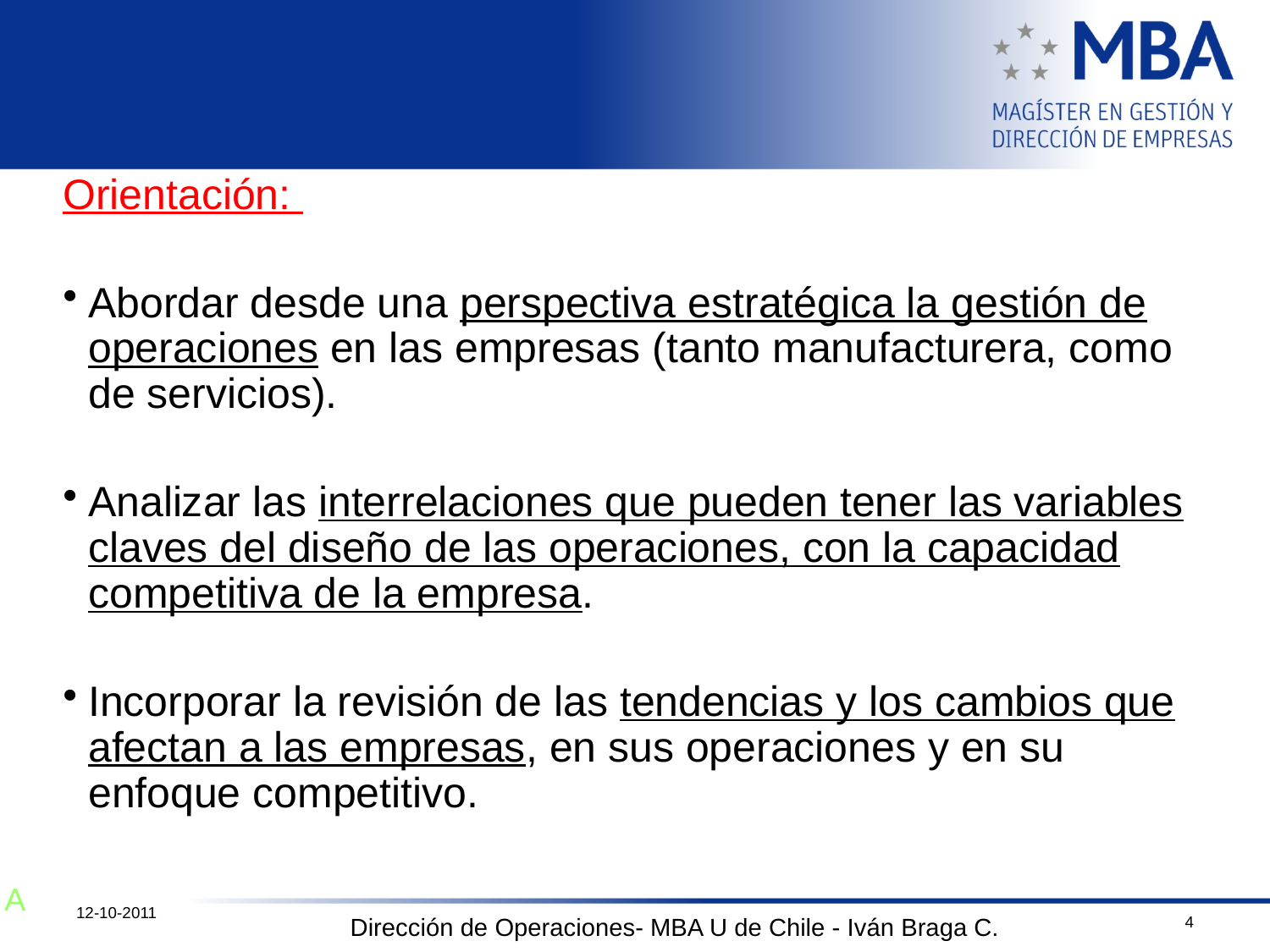

Orientación:

Abordar desde una perspectiva estratégica la gestión de operaciones en las empresas (tanto manufacturera, como de servicios).

Analizar las interrelaciones que pueden tener las variables claves del diseño de las operaciones, con la capacidad competitiva de la empresa.

Incorporar la revisión de las tendencias y los cambios que afectan a las empresas, en sus operaciones y en su enfoque competitivo.
A
12-10-2011

4